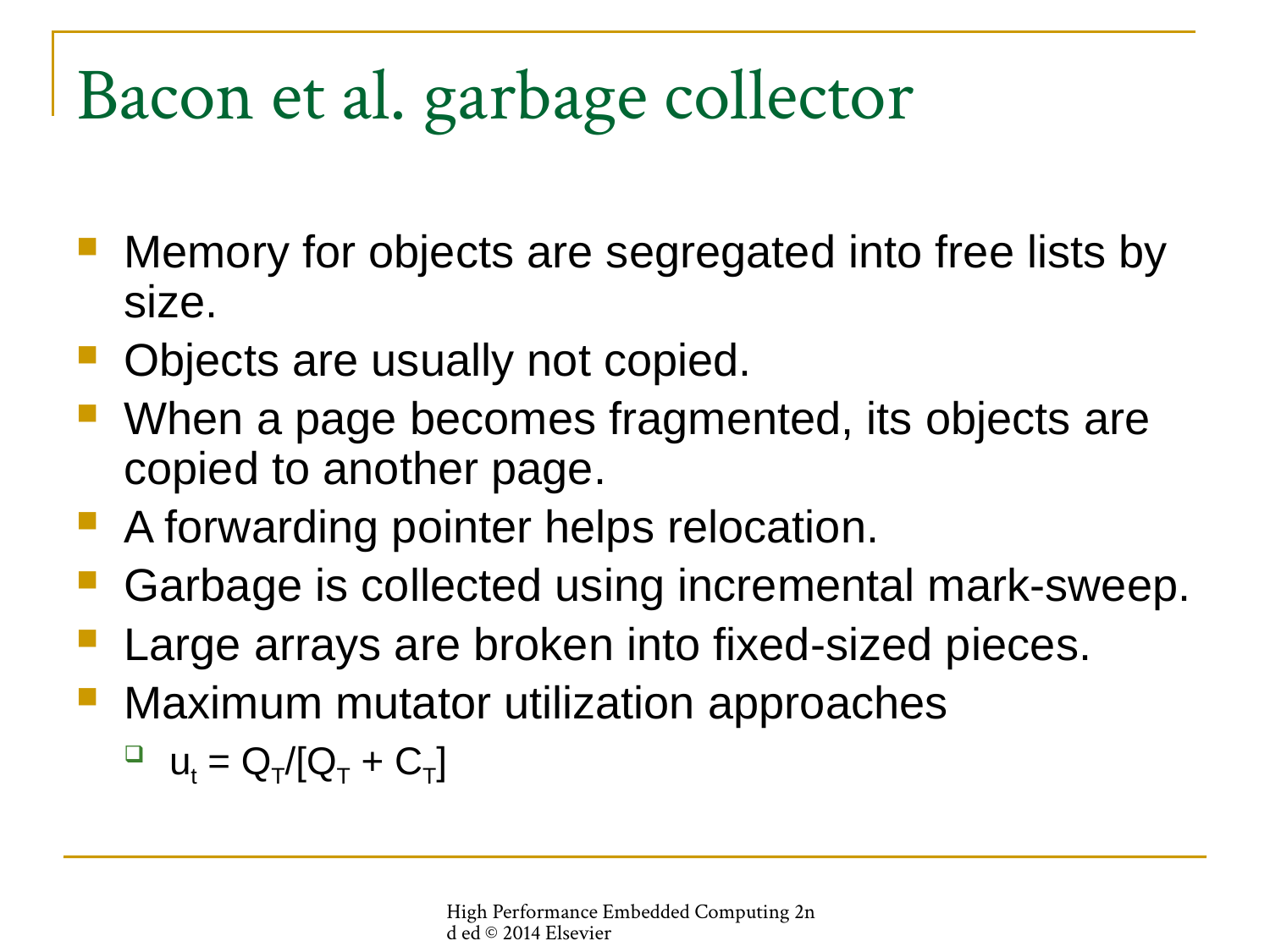

# Bacon et al. garbage collector
Memory for objects are segregated into free lists by size.
Objects are usually not copied.
When a page becomes fragmented, its objects are copied to another page.
A forwarding pointer helps relocation.
Garbage is collected using incremental mark-sweep.
Large arrays are broken into fixed-sized pieces.
Maximum mutator utilization approaches
ut = QT/[QT + CT]
High Performance Embedded Computing 2nd ed © 2014 Elsevier